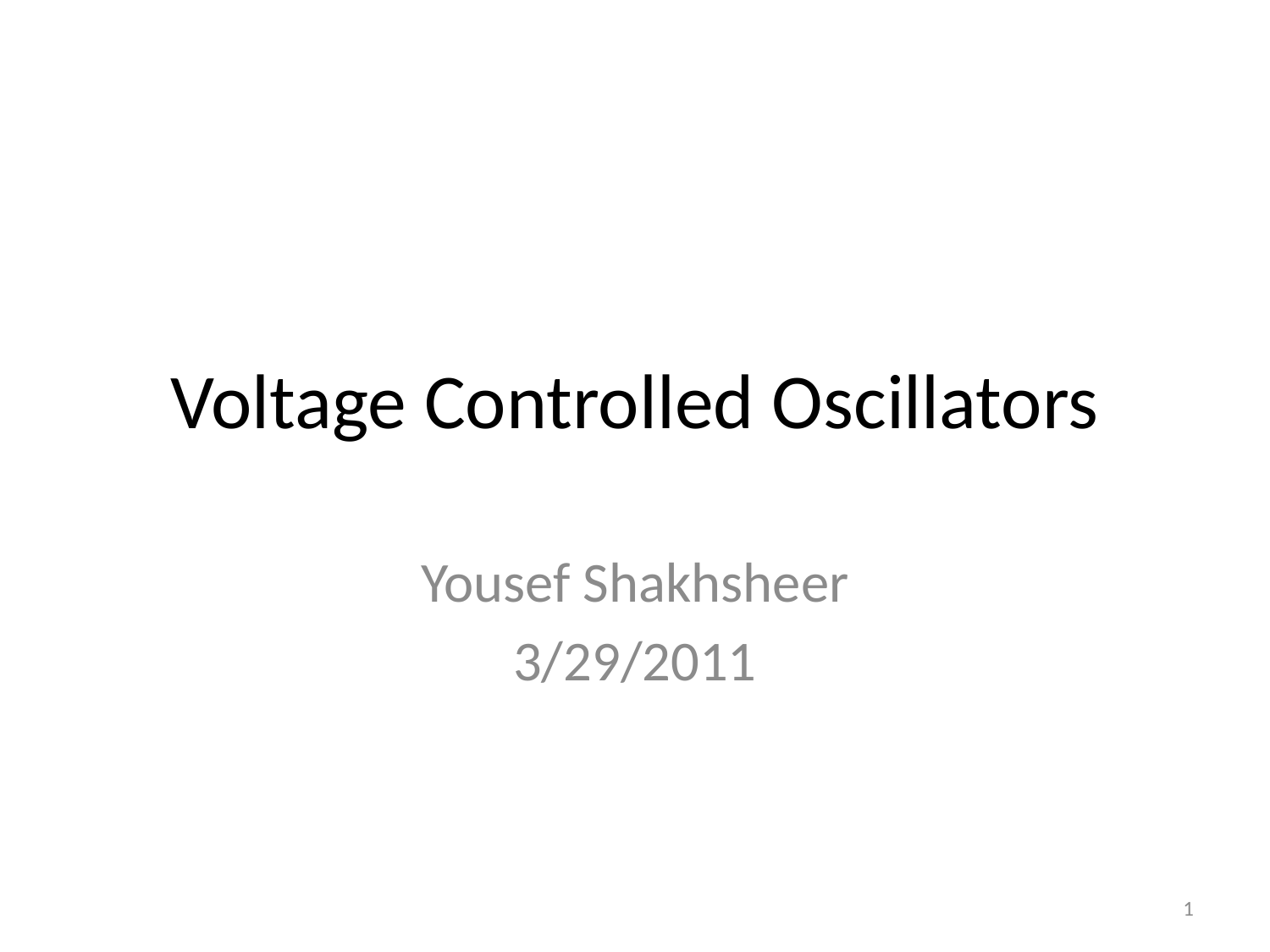

# Voltage Controlled Oscillators
Yousef Shakhsheer
3/29/2011
1